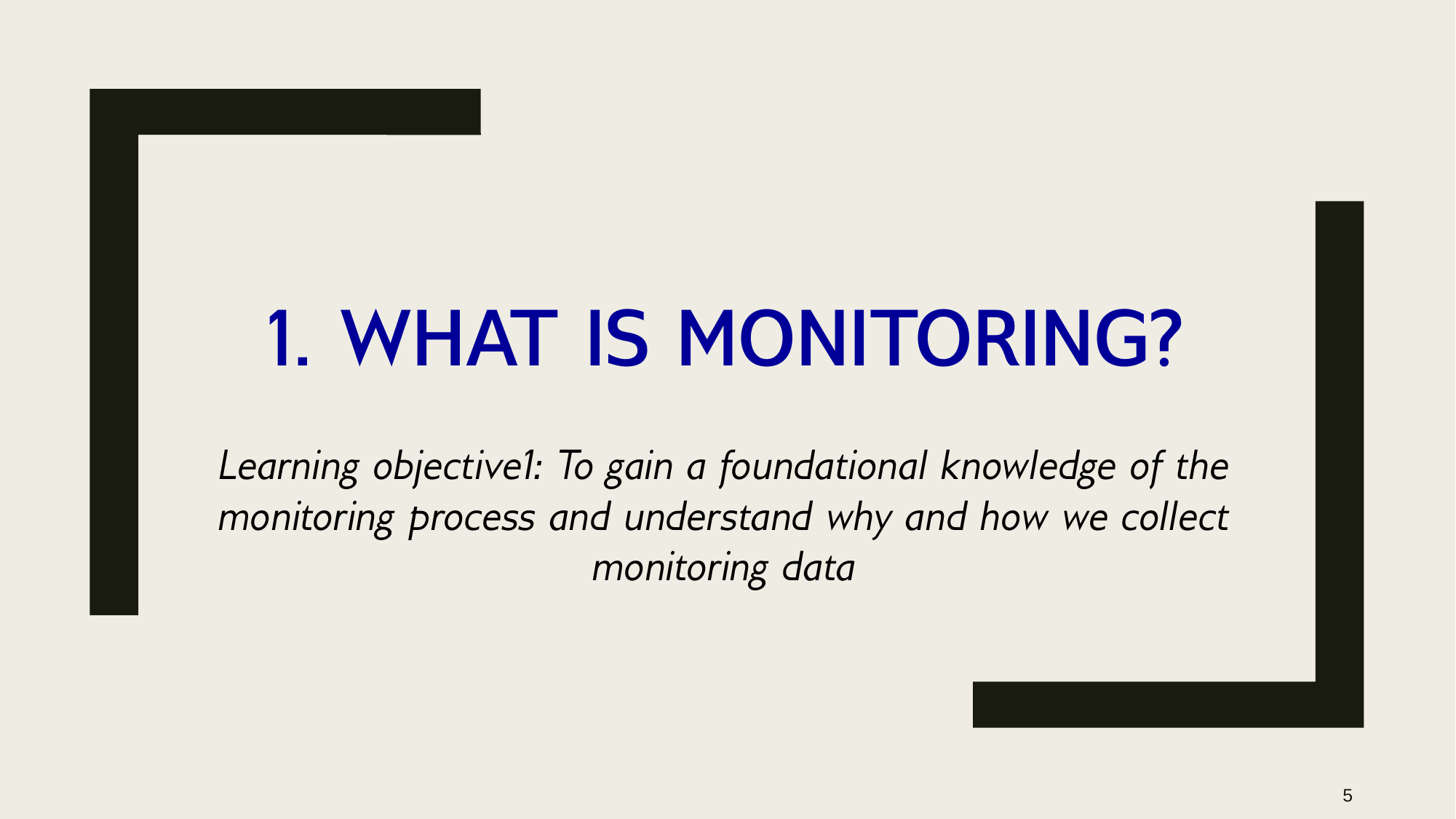

# 1. What is monitoring?
Learning objective1: To gain a foundational knowledge of the monitoring process and understand why and how we collect monitoring data

5